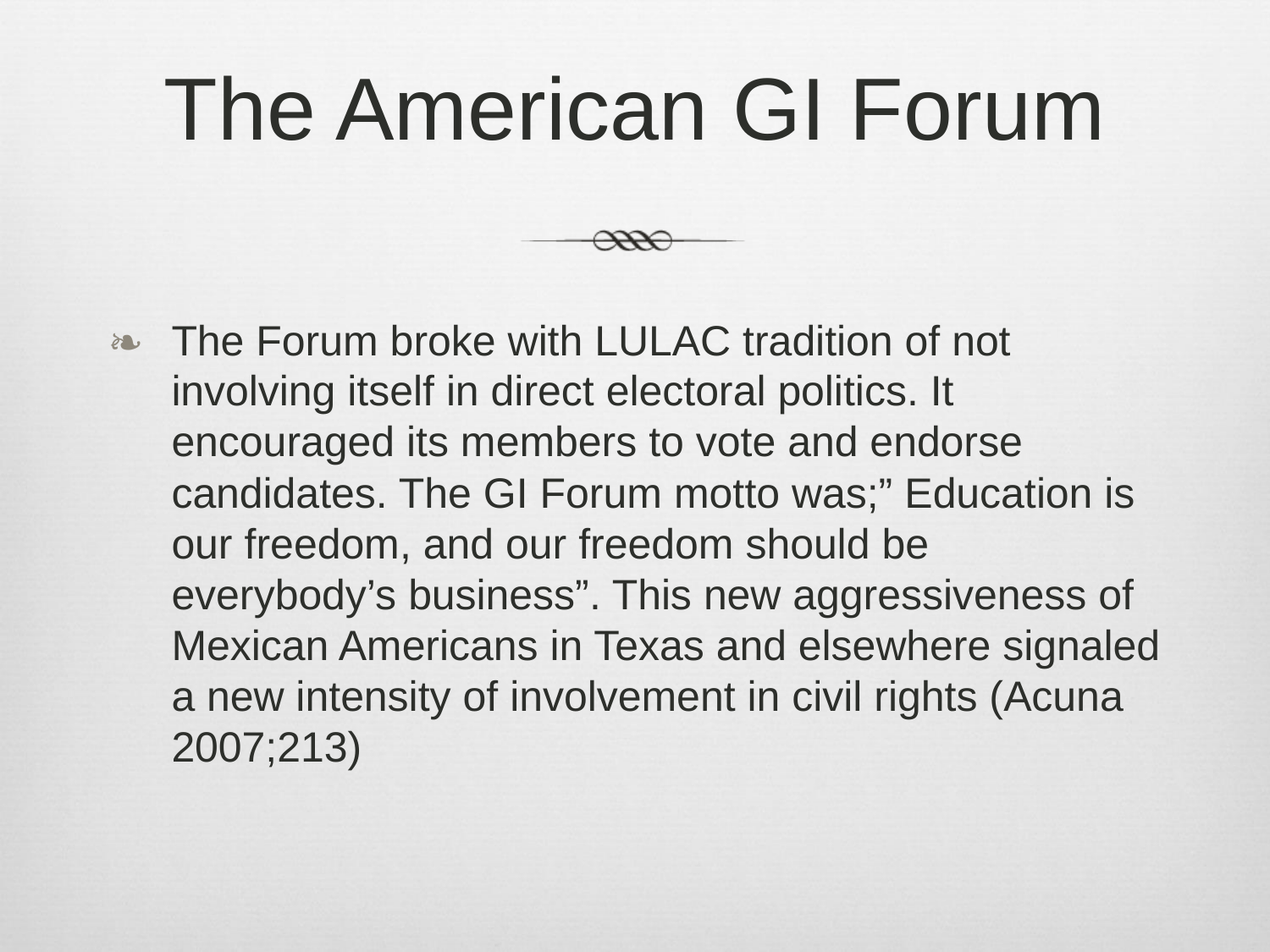

# The American GI Forum
The Forum broke with LULAC tradition of not involving itself in direct electoral politics. It encouraged its members to vote and endorse candidates. The GI Forum motto was;” Education is our freedom, and our freedom should be everybody’s business”. This new aggressiveness of Mexican Americans in Texas and elsewhere signaled a new intensity of involvement in civil rights (Acuna 2007;213)